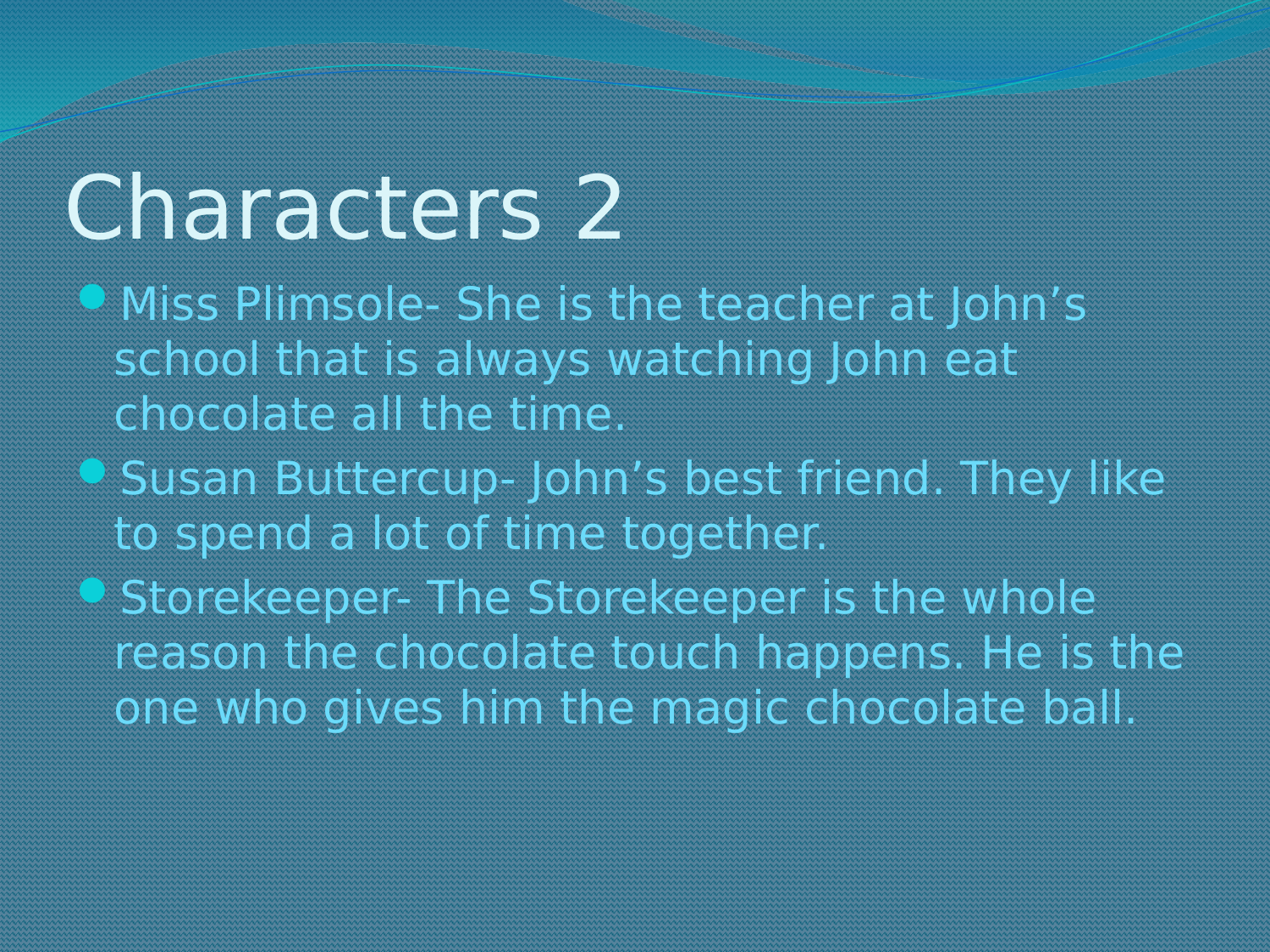

# Characters 2
Miss Plimsole- She is the teacher at John’s school that is always watching John eat chocolate all the time.
Susan Buttercup- John’s best friend. They like to spend a lot of time together.
Storekeeper- The Storekeeper is the whole reason the chocolate touch happens. He is the one who gives him the magic chocolate ball.